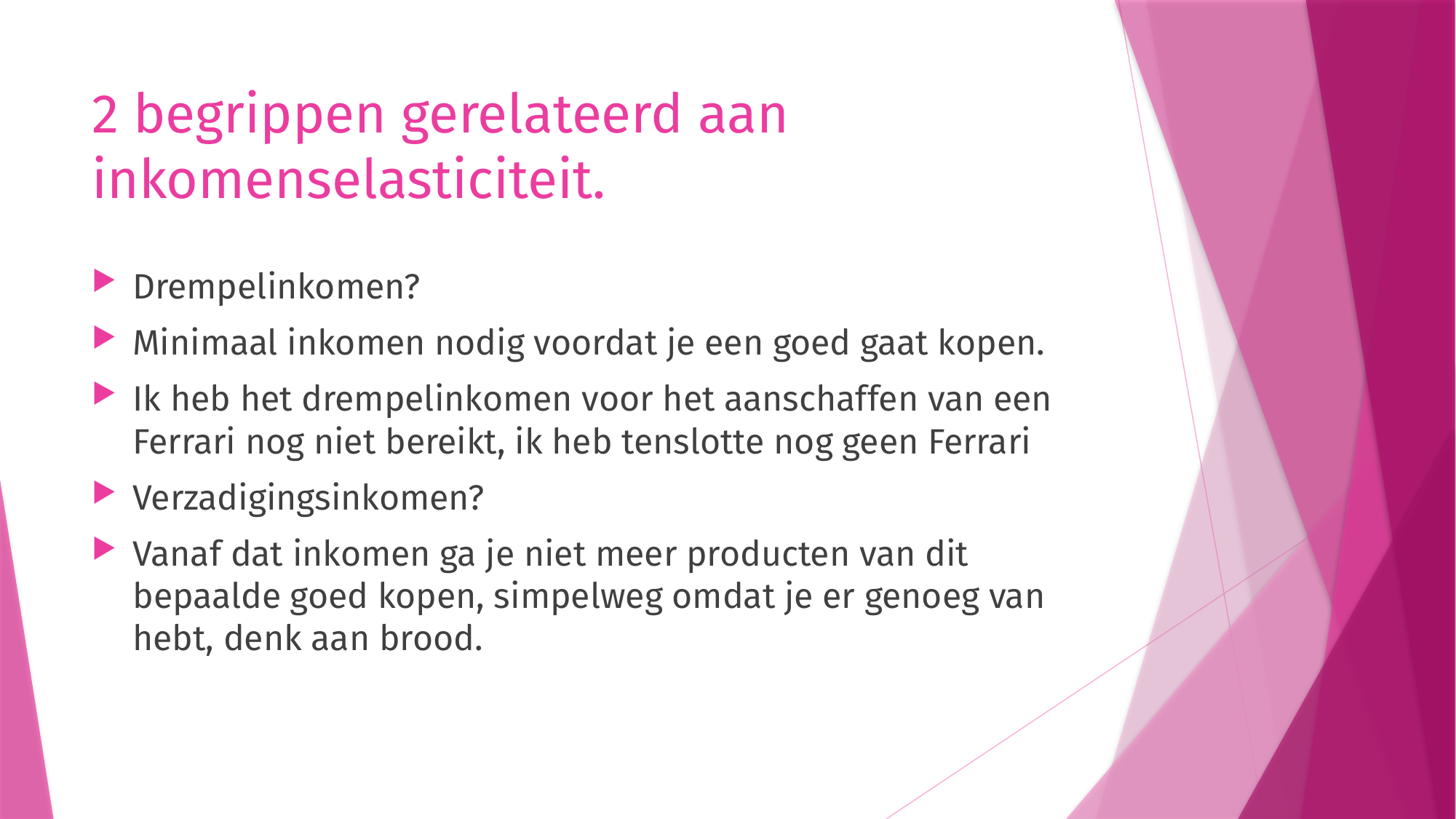

# 2 begrippen gerelateerd aan inkomenselasticiteit.
Drempelinkomen?
Minimaal inkomen nodig voordat je een goed gaat kopen.
Ik heb het drempelinkomen voor het aanschaffen van een Ferrari nog niet bereikt, ik heb tenslotte nog geen Ferrari
Verzadigingsinkomen?
Vanaf dat inkomen ga je niet meer producten van dit bepaalde goed kopen, simpelweg omdat je er genoeg van hebt, denk aan brood.